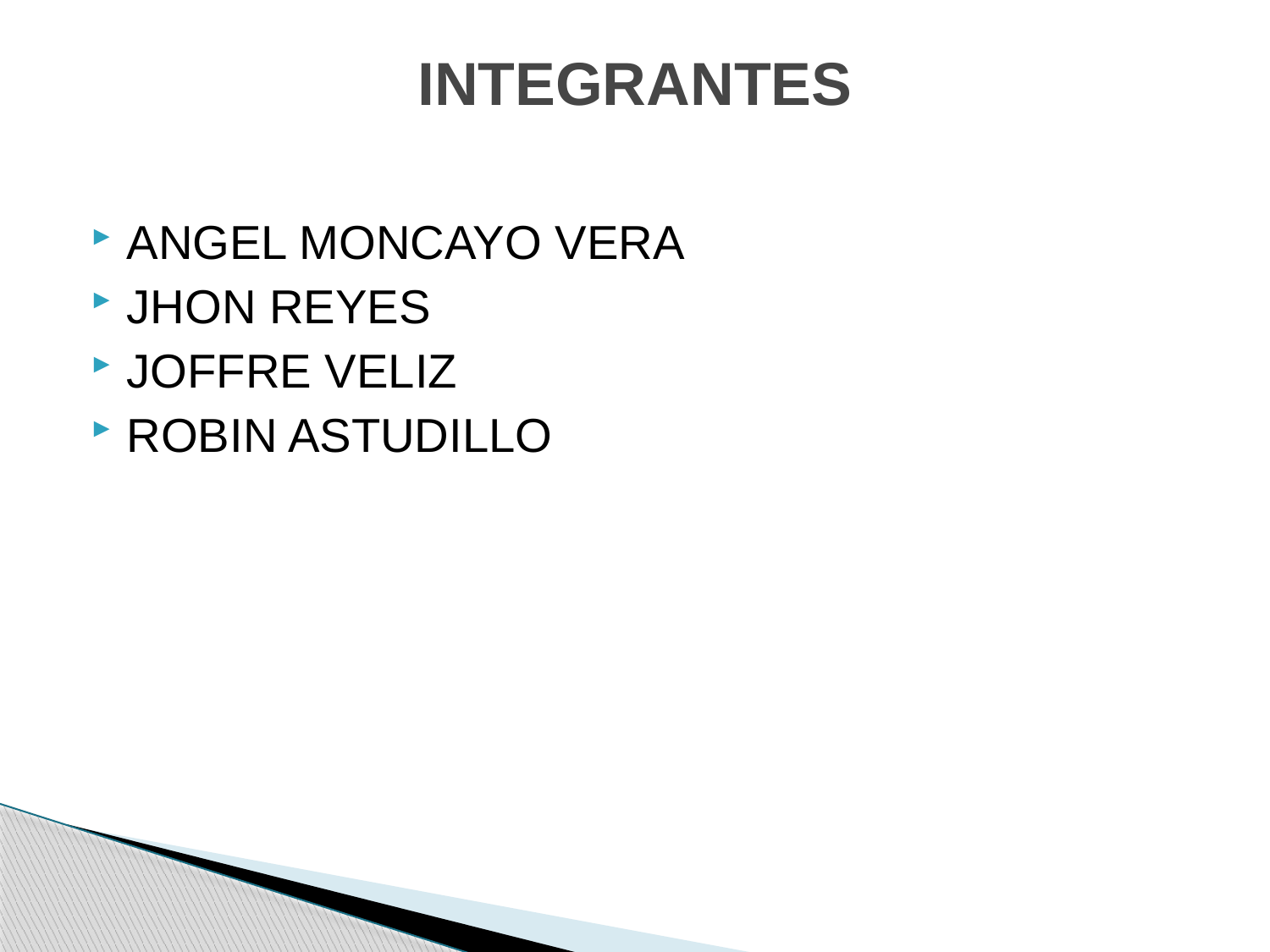

# INTEGRANTES
ANGEL MONCAYO VERA
JHON REYES
JOFFRE VELIZ
ROBIN ASTUDILLO